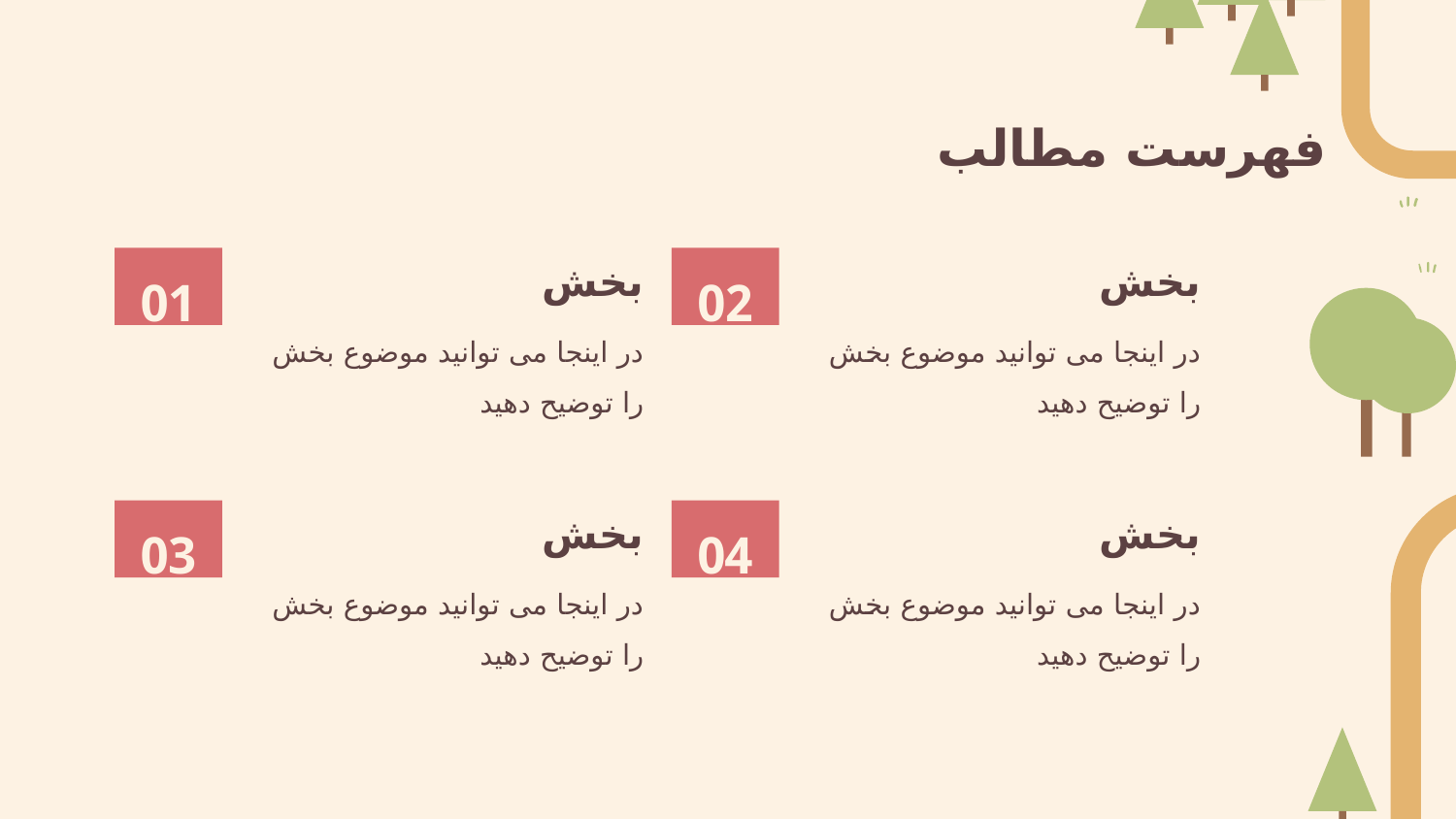

# فهرست مطالب
01
بخش
02
بخش
در اینجا می توانید موضوع بخش را توضیح دهید
در اینجا می توانید موضوع بخش را توضیح دهید
03
بخش
04
بخش
در اینجا می توانید موضوع بخش را توضیح دهید
در اینجا می توانید موضوع بخش را توضیح دهید